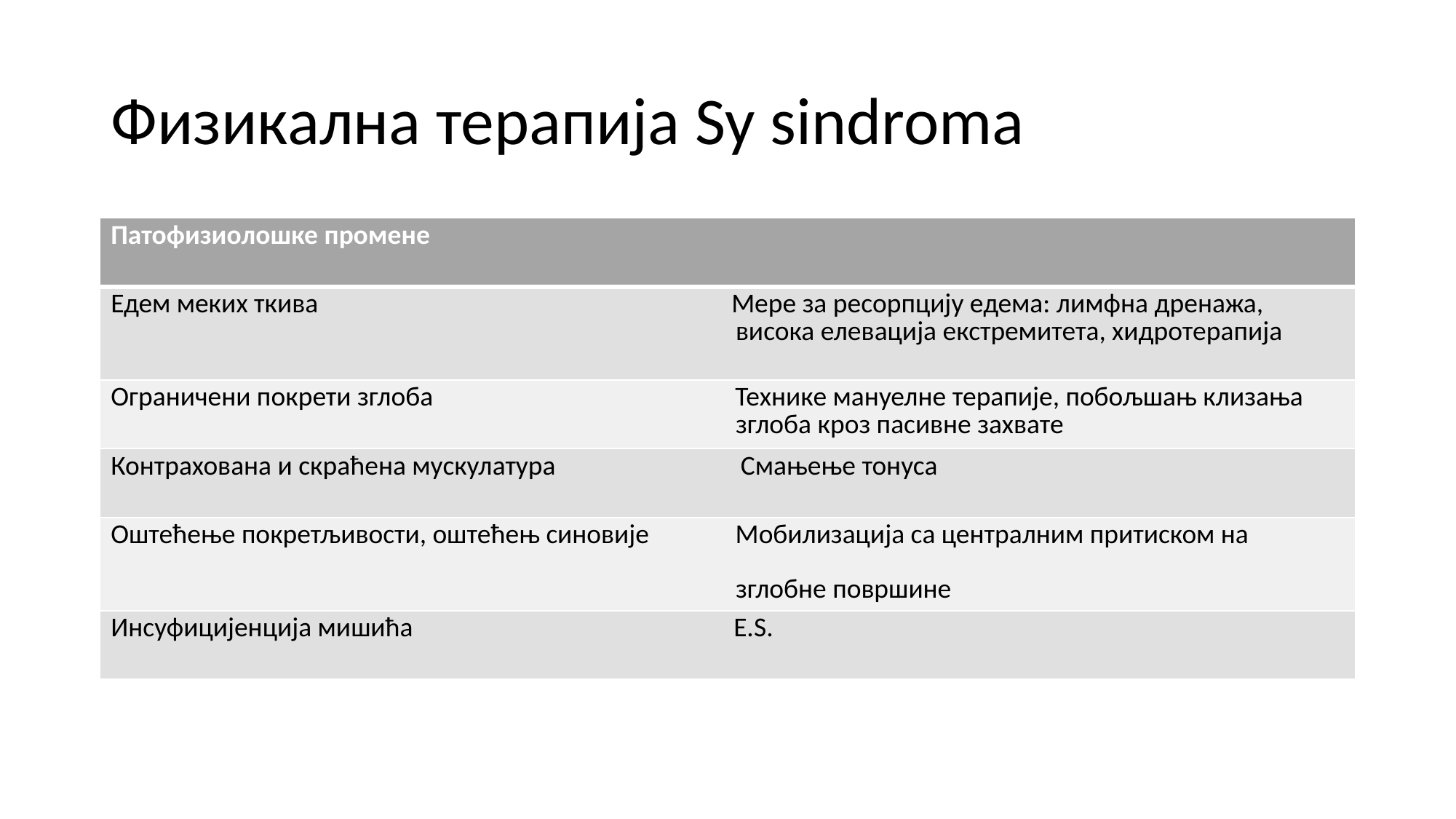

# Физикална терапија Sy sindroma
| Патофизиолошке промене |
| --- |
| Едем меких ткива Мере за ресорпцију едема: лимфна дренажа, висока елевација екстремитета, хидротерапија |
| Ограничени покрети зглоба Технике мануелне терапије, побољшањ клизања зглоба кроз пасивне захвате |
| Контрахована и скраћена мускулатура Смањење тонуса |
| Оштећење покретљивости, оштећењ синовије Мобилизација са централним притиском на зглобне површине |
| Инсуфицијенција мишића E.S. |